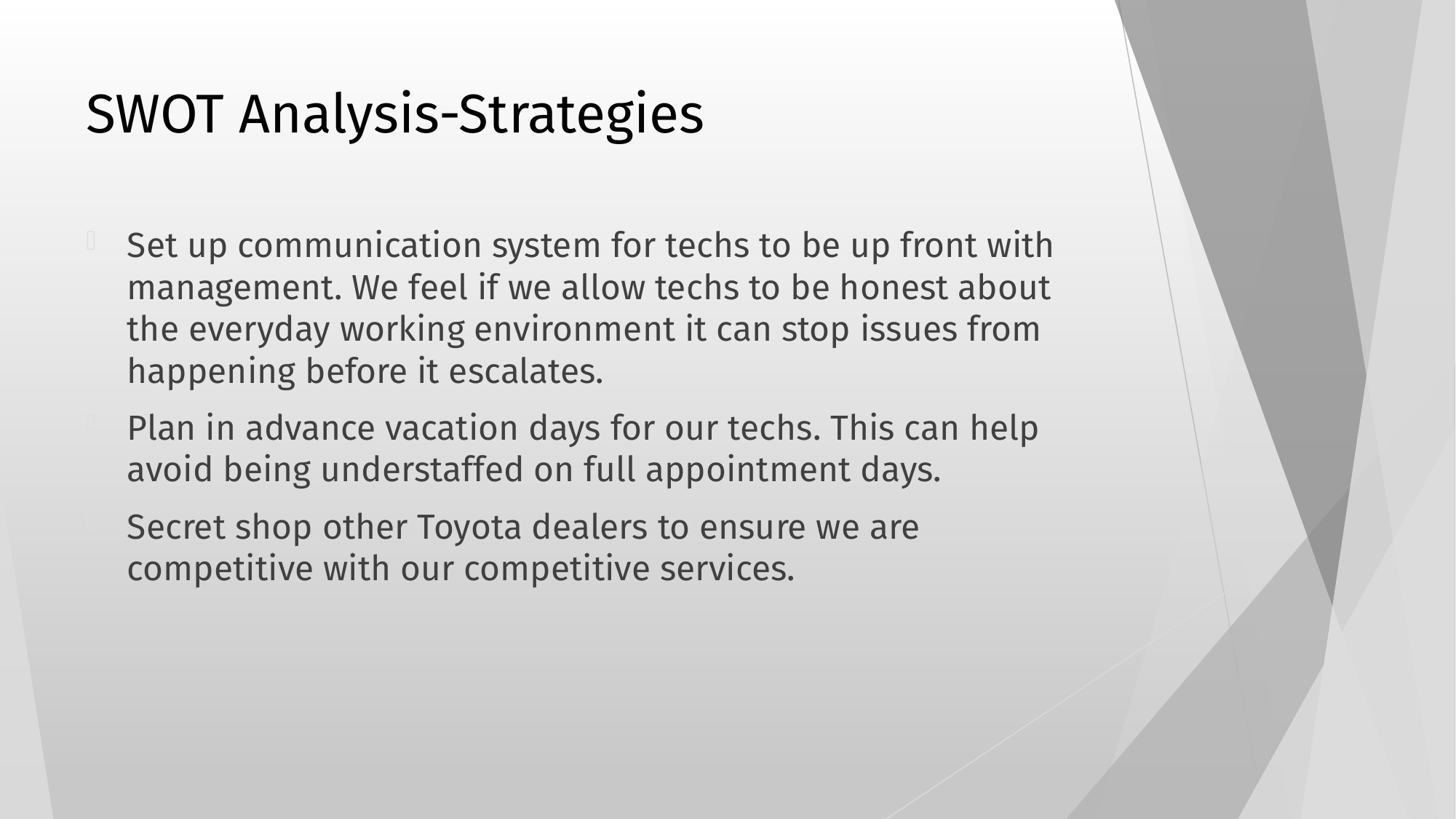

# SWOT Analysis-Strategies
Set up communication system for techs to be up front with management. We feel if we allow techs to be honest about the everyday working environment it can stop issues from happening before it escalates.
Plan in advance vacation days for our techs. This can help avoid being understaffed on full appointment days.
Secret shop other Toyota dealers to ensure we are competitive with our competitive services.